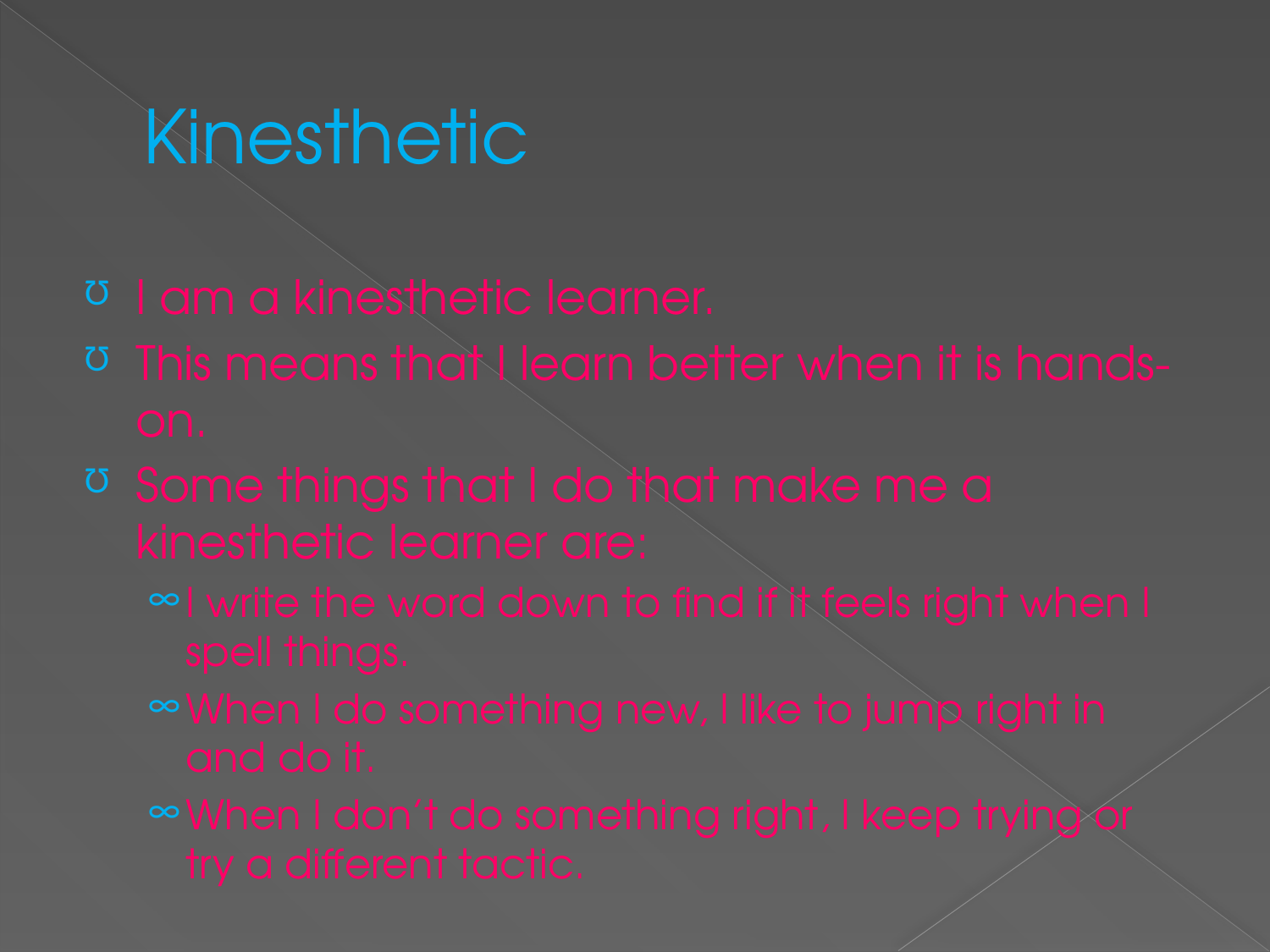

# Kinesthetic
I am a kinesthetic learner.
This means that I learn better when it is hands-on.
Some things that I do that make me a kinesthetic learner are:
I write the word down to find if it feels right when I spell things.
When I do something new, I like to jump right in and do it.
When I don’t do something right, I keep trying or try a different tactic.